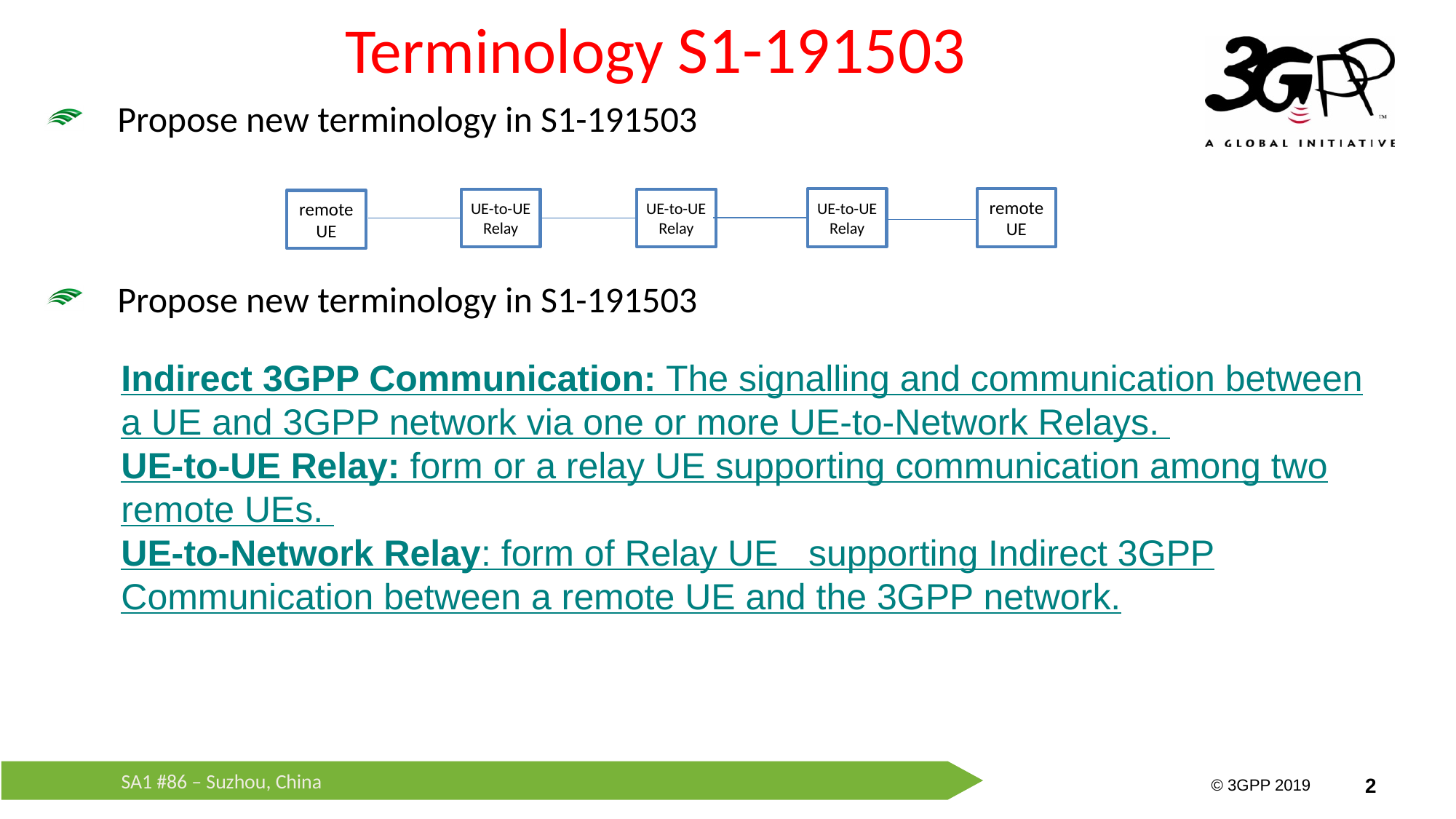

2
# Terminology S1-191503
Propose new terminology in S1-191503

Propose new terminology in S1-191503

UE-to-UE Relay
remote UE
UE-to-UE Relay
UE-to-UE Relay
remote UE
Indirect 3GPP Communication: The signalling and communication between a UE and 3GPP network via one or more UE-to-Network Relays.
UE-to-UE Relay: form or a relay UE supporting communication among two remote UEs.
UE-to-Network Relay: form of Relay UE   supporting Indirect 3GPP Communication between a remote UE and the 3GPP network.